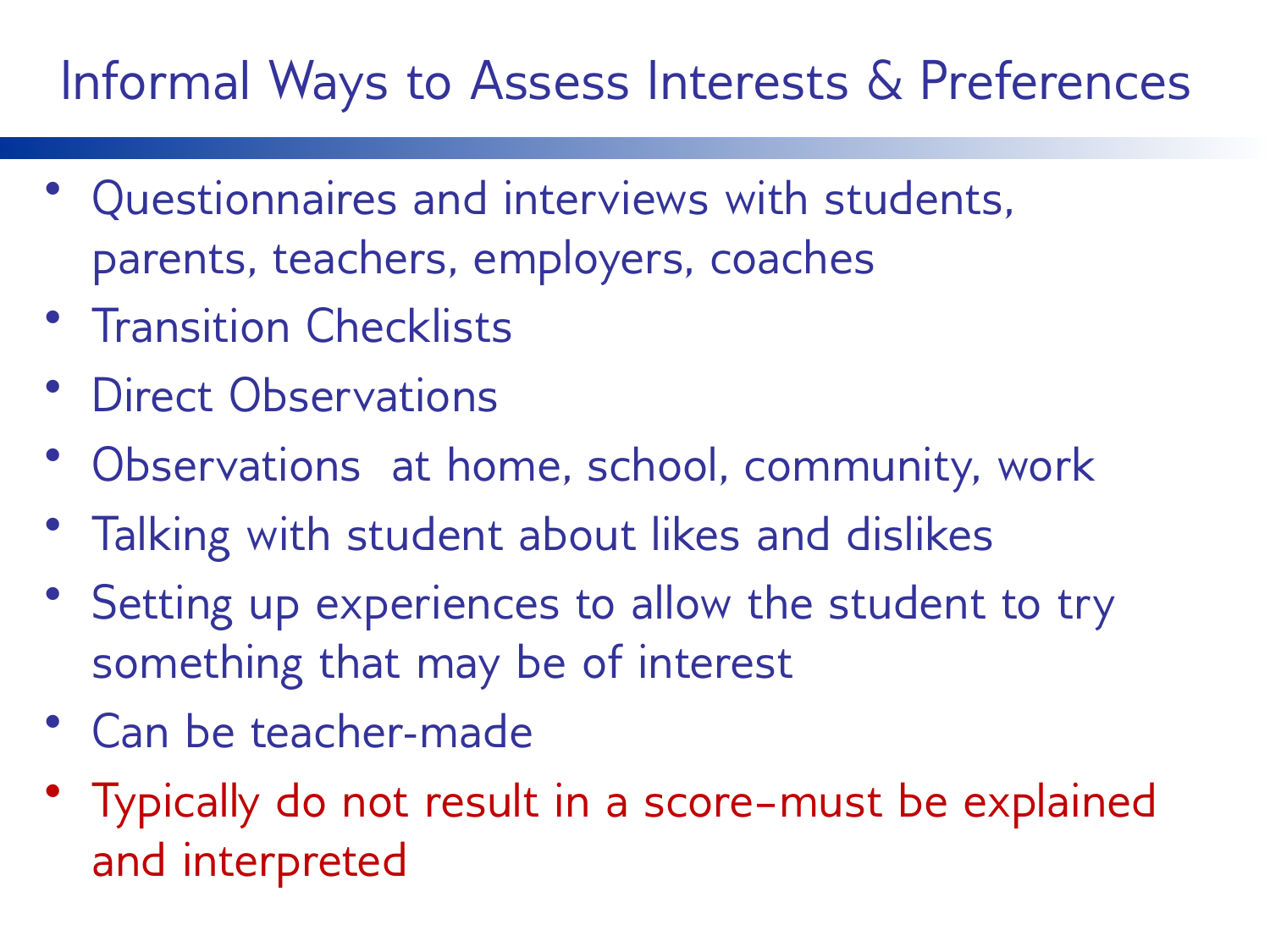

# Informal Ways to Assess Interests & Preferences
Questionnaires and interviews with students, parents, teachers, employers, coaches
Transition Checklists
Direct Observations
Observations  at home, school, community, work
Talking with student about likes and dislikes
Setting up experiences to allow the student to try something that may be of interest
Can be teacher-made
Typically do not result in a score–must be explained and interpreted